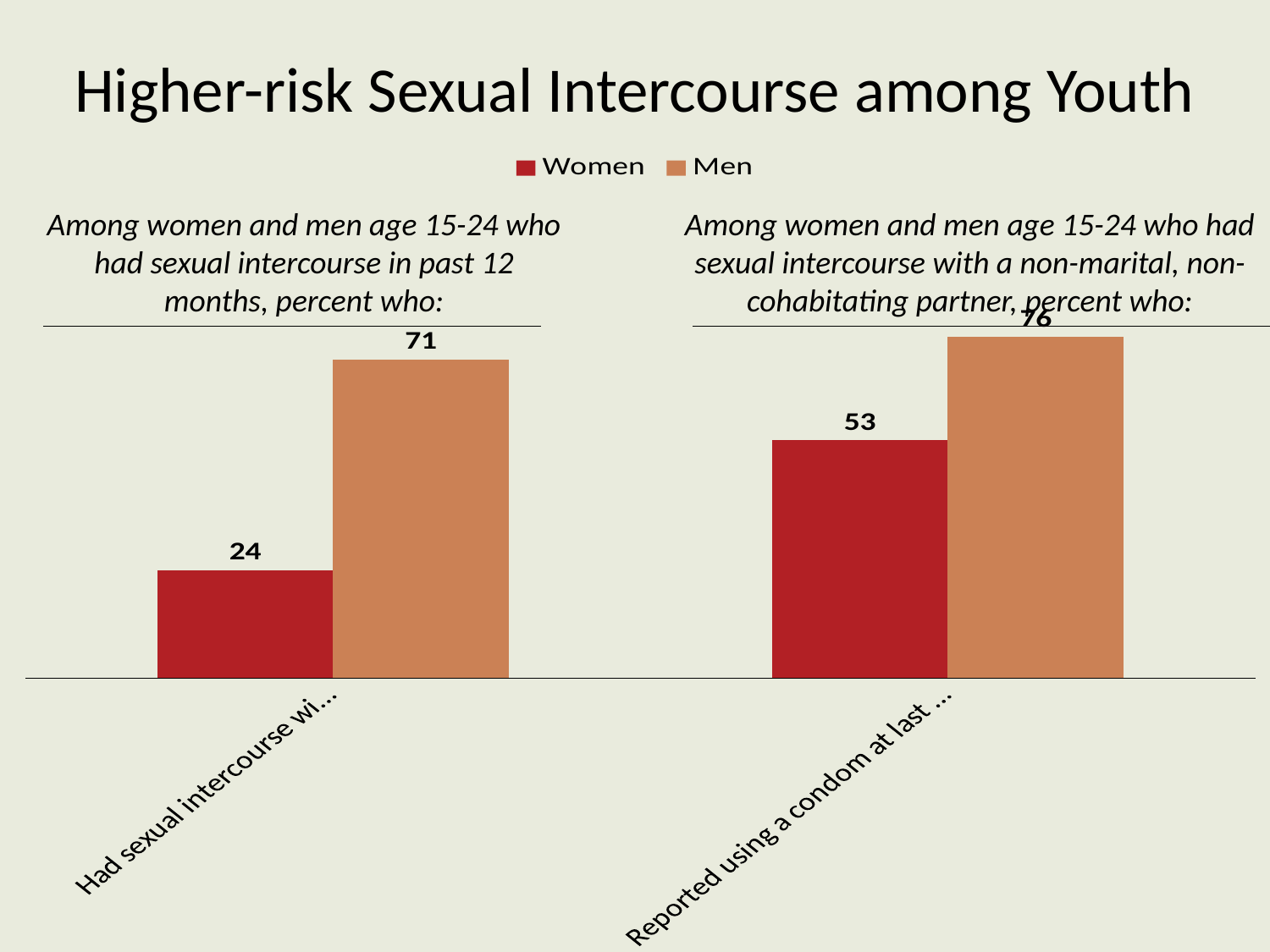

# Higher-risk Sexual Intercourse among Youth

### Chart

| Category | Women | Men |
|---|---|---|
| Had sexual intercourse with a non-marital, non-cohabitating partner | 24.0 | 71.0 |
| Reported using a condom at last sexual intercourse with non-marital, non-cohabitating partner | 53.0 | 76.0 |
Among women and men age 15-24 who had sexual intercourse in past 12 months, percent who:
Among women and men age 15-24 who had sexual intercourse with a non-marital, non-cohabitating partner, percent who: